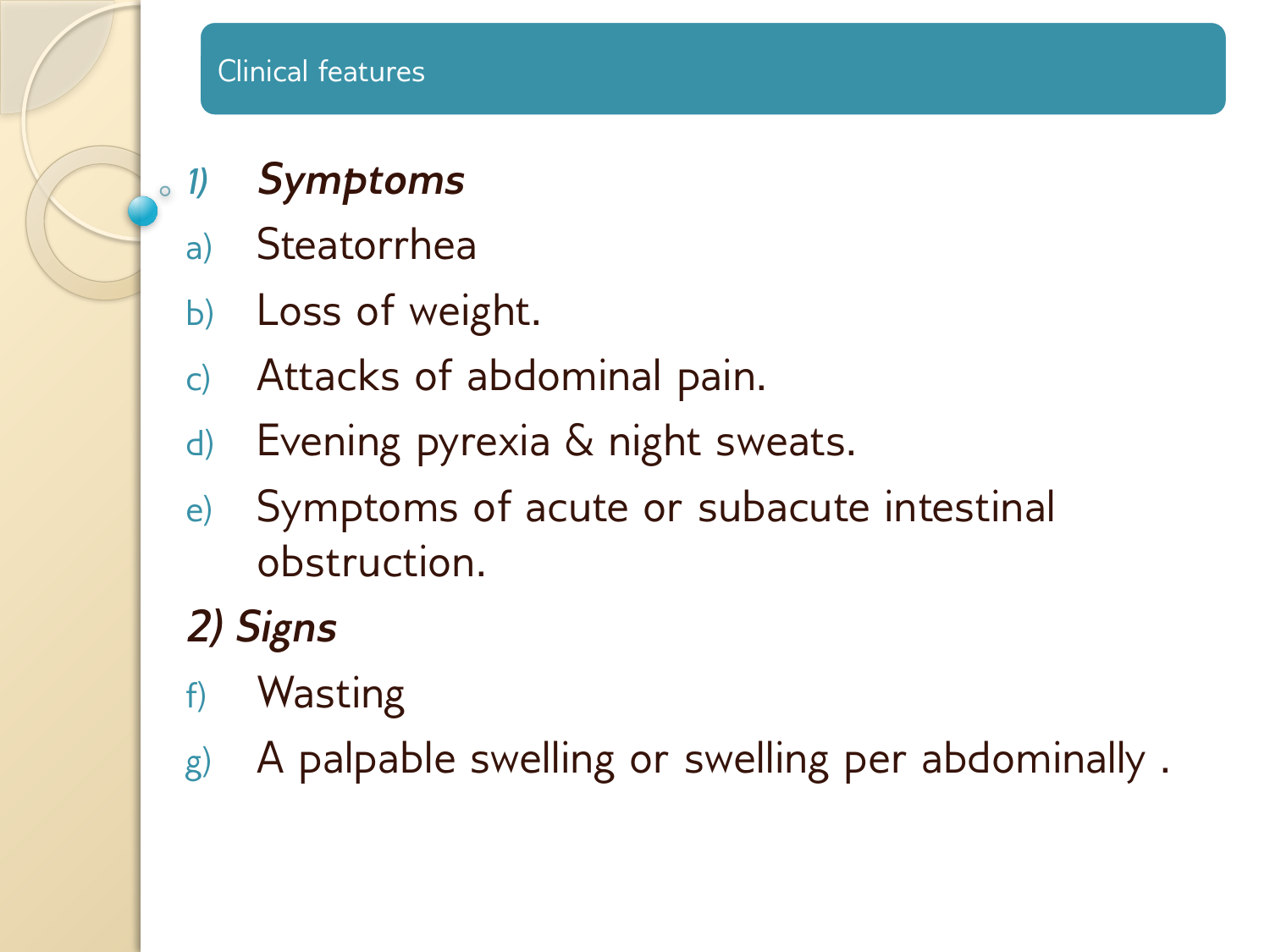

Clinical features
Symptoms
Steatorrhea
Loss of weight.
Attacks of abdominal pain.
Evening pyrexia & night sweats.
Symptoms of acute or subacute intestinal obstruction.
2) Signs
Wasting
A palpable swelling or swelling per abdominally .